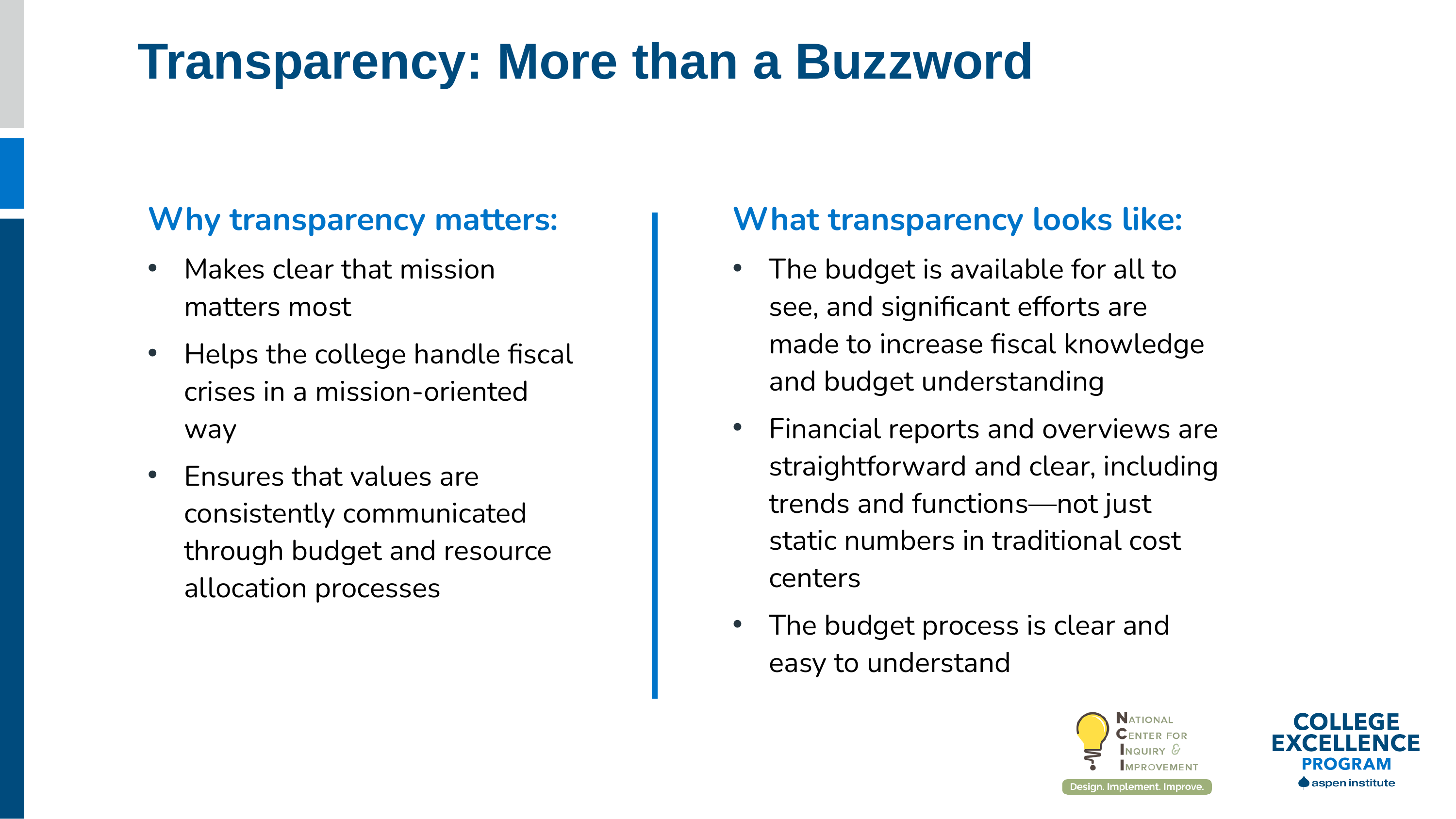

Transparency: More than a Buzzword
Why transparency matters:
Makes clear that mission matters most
Helps the college handle fiscal crises in a mission-oriented way
Ensures that values are consistently communicated through budget and resource allocation processes
What transparency looks like:
The budget is available for all to see, and significant efforts are made to increase fiscal knowledge and budget understanding
Financial reports and overviews are straightforward and clear, including trends and functions—not just static numbers in traditional cost centers
The budget process is clear and easy to understand